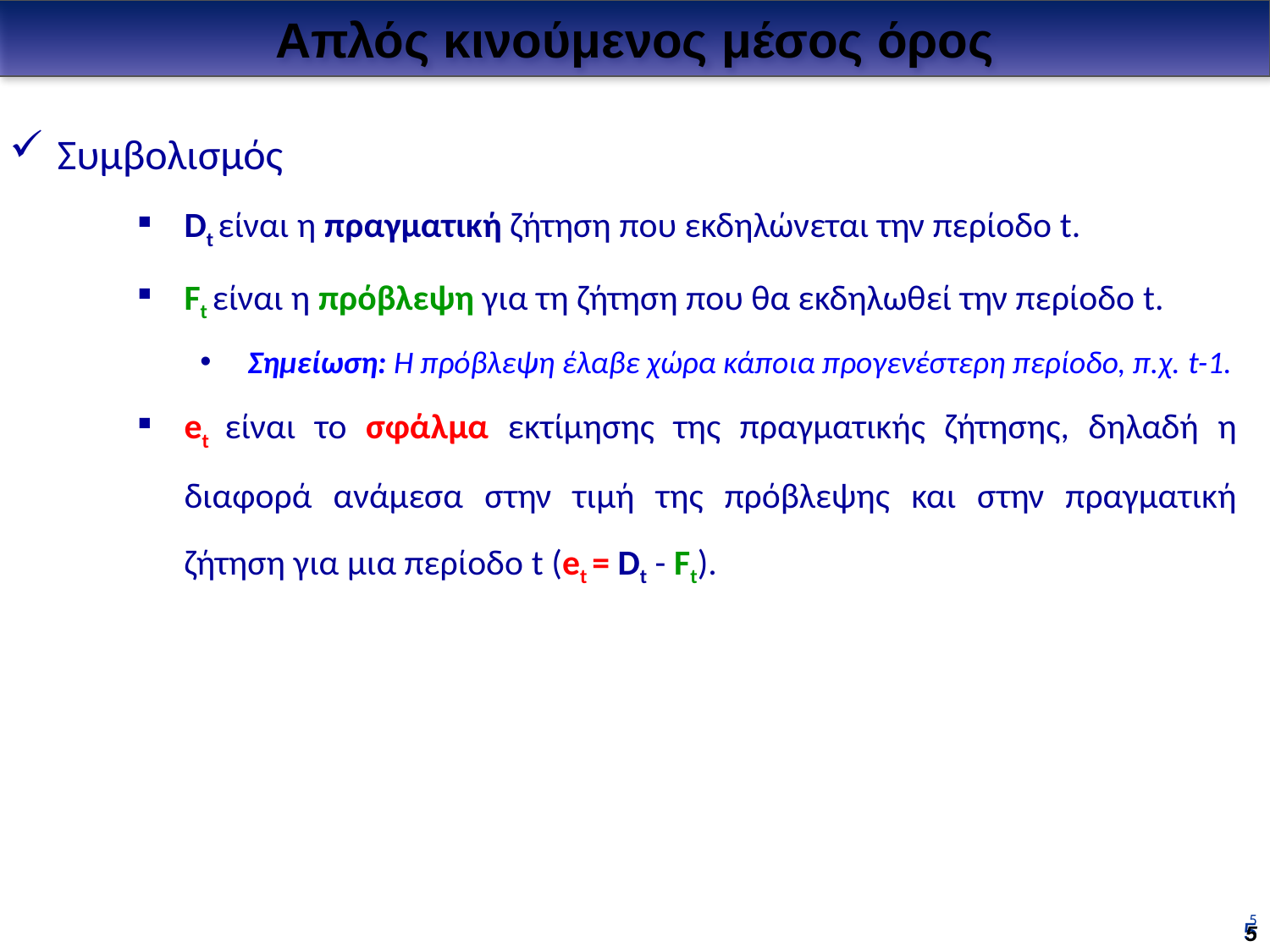

Απλός κινούμενος μέσος όρος
Συμβολισμός
Dt είναι η πραγματική ζήτηση που εκδηλώνεται την περίοδο t.
Ft είναι η πρόβλεψη για τη ζήτηση που θα εκδηλωθεί την περίοδο t.
Σημείωση: Η πρόβλεψη έλαβε χώρα κάποια προγενέστερη περίοδο, π.χ. t-1.
et είναι το σφάλμα εκτίμησης της πραγματικής ζήτησης, δηλαδή η διαφορά ανάμεσα στην τιμή της πρόβλεψης και στην πραγματική ζήτηση για μια περίοδο t (et = Dt - Ft).
5
5
5
5